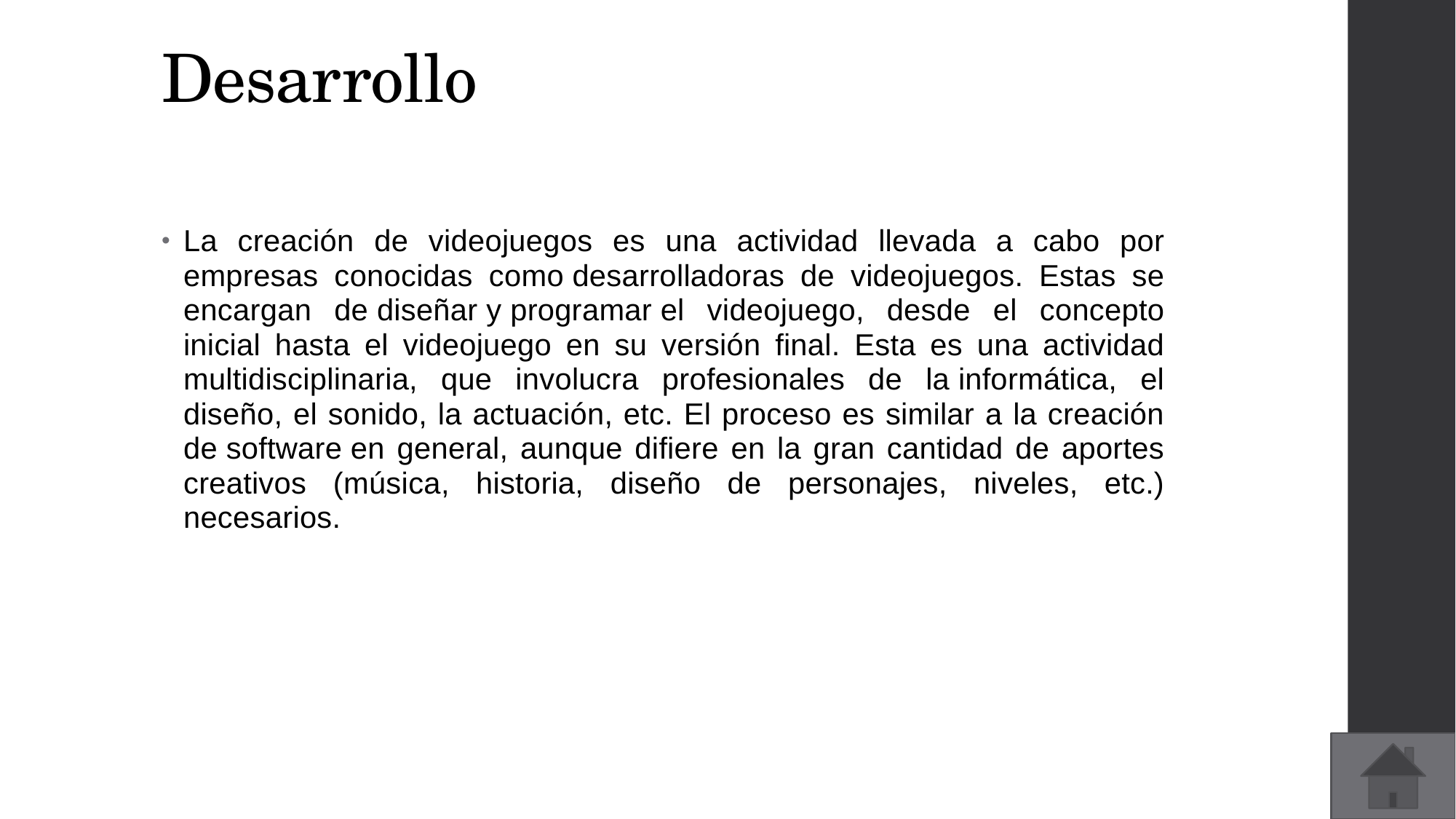

# Desarrollo
La creación de videojuegos es una actividad llevada a cabo por empresas conocidas como desarrolladoras de videojuegos. Estas se encargan de diseñar y programar el videojuego, desde el concepto inicial hasta el videojuego en su versión final. Esta es una actividad multidisciplinaria, que involucra profesionales de la informática, el diseño, el sonido, la actuación, etc. El proceso es similar a la creación de software en general, aunque difiere en la gran cantidad de aportes creativos (música, historia, diseño de personajes, niveles, etc.) necesarios.